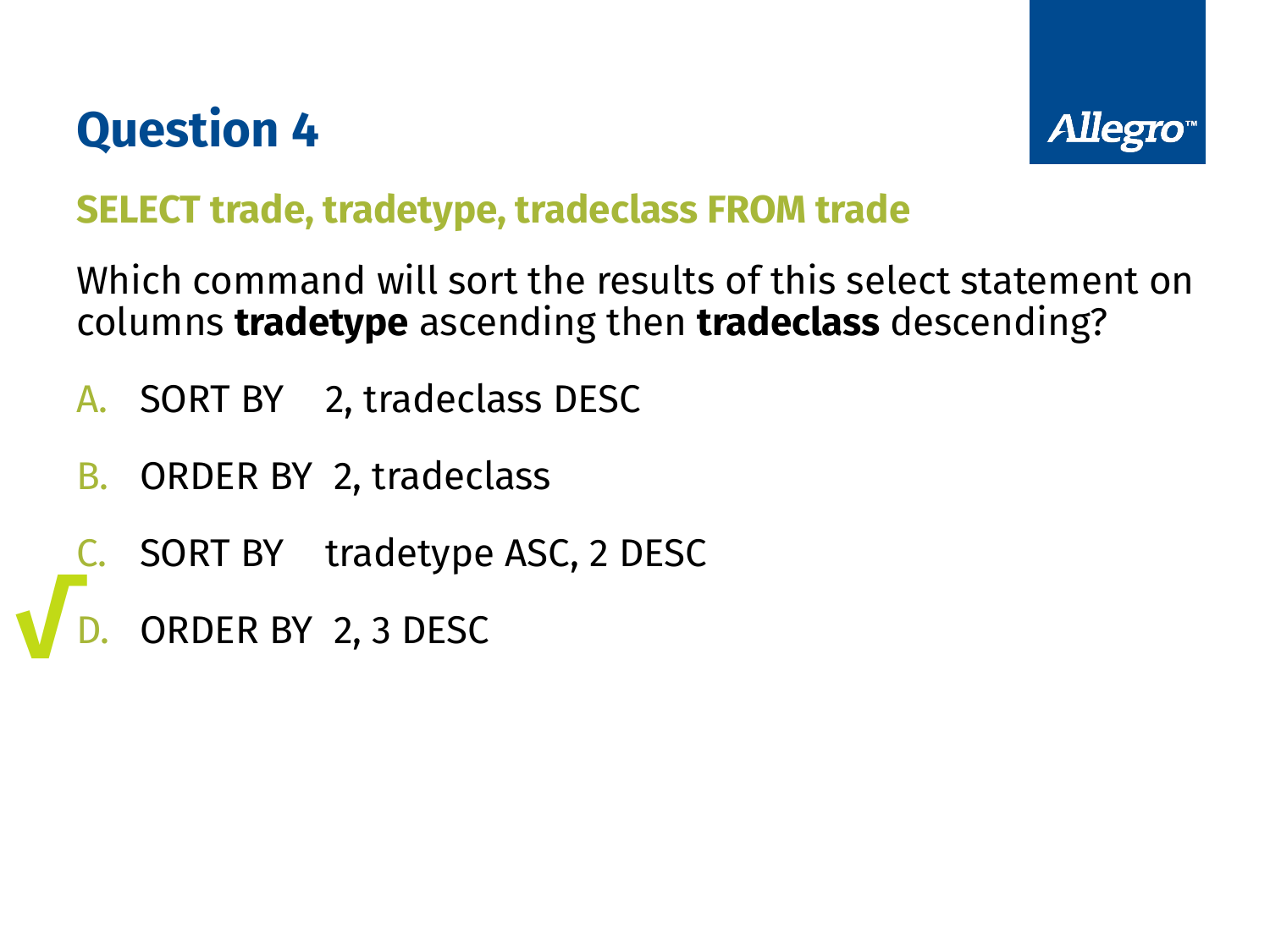

# Question 4
SELECT trade, tradetype, tradeclass FROM trade
Which command will sort the results of this select statement on columns tradetype ascending then tradeclass descending?
SORT BY    2, tradeclass DESC
ORDER BY  2, tradeclass
SORT BY    tradetype ASC, 2 DESC
ORDER BY  2, 3 DESC
√